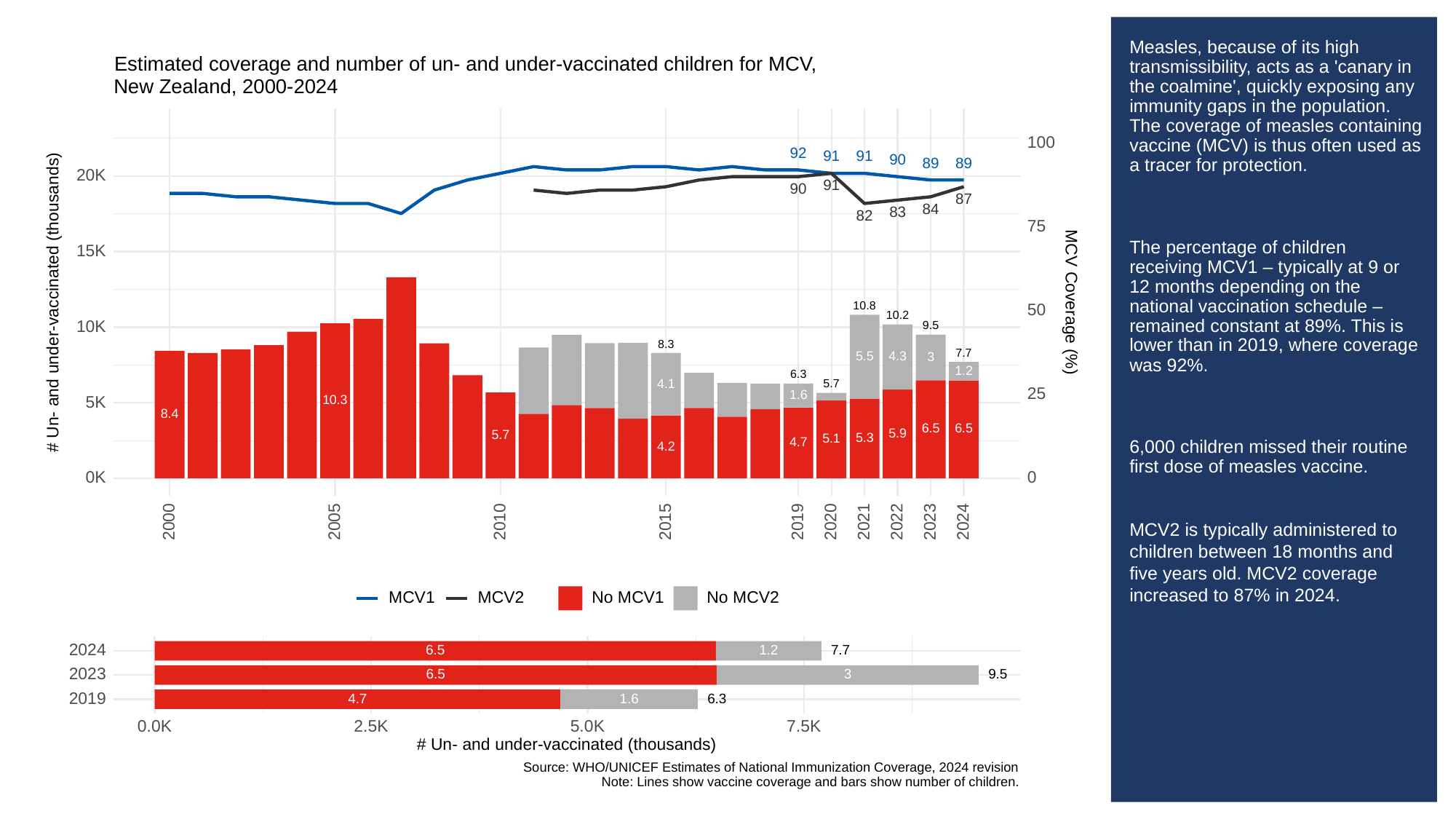

# Measles, because of its high transmissibility, acts as a 'canary in the coalmine', quickly exposing any immunity gaps in the population. The coverage of measles containing vaccine (MCV) is thus often used as a tracer for protection.

The percentage of children receiving MCV1 – typically at 9 or 12 months depending on the national vaccination schedule – remained constant at 89%. This is lower than in 2019, where coverage was 92%.

6,000 children missed their routine first dose of measles vaccine.

MCV2 is typically administered to children between 18 months and five years old. MCV2 coverage increased to 87% in 2024.

Estimated coverage and number of un- and under-vaccinated children for MCV,
New Zealand, 2000-2024

100

92
91
91
90
89
89

20K

91
90
87
84
83
82

75
15K

# Un- and under-vaccinated (thousands)
MCV Coverage (%)
10.8
50
10.2

10K
9.5

8.3

7.7

5.5
4.3
3

1.2
6.3

4.1
5.7

25

1.6

10.3
5K

8.4

6.5
6.5
5.9
5.7
5.3
5.1
4.7

4.2
0K
0

2023
2000
2005
2010
2015
2019
2020
2021
2022
2024

MCV1
MCV2
No MCV1
No MCV2

2024
6.5
1.2
7.7

2023
3
6.5
9.5

2019
6.3
1.6
4.7

0.0K
2.5K
5.0K
7.5K
# Un- and under-vaccinated (thousands)
Source: WHO/UNICEF Estimates of National Immunization Coverage, 2024 revision
Note: Lines show vaccine coverage and bars show number of children.